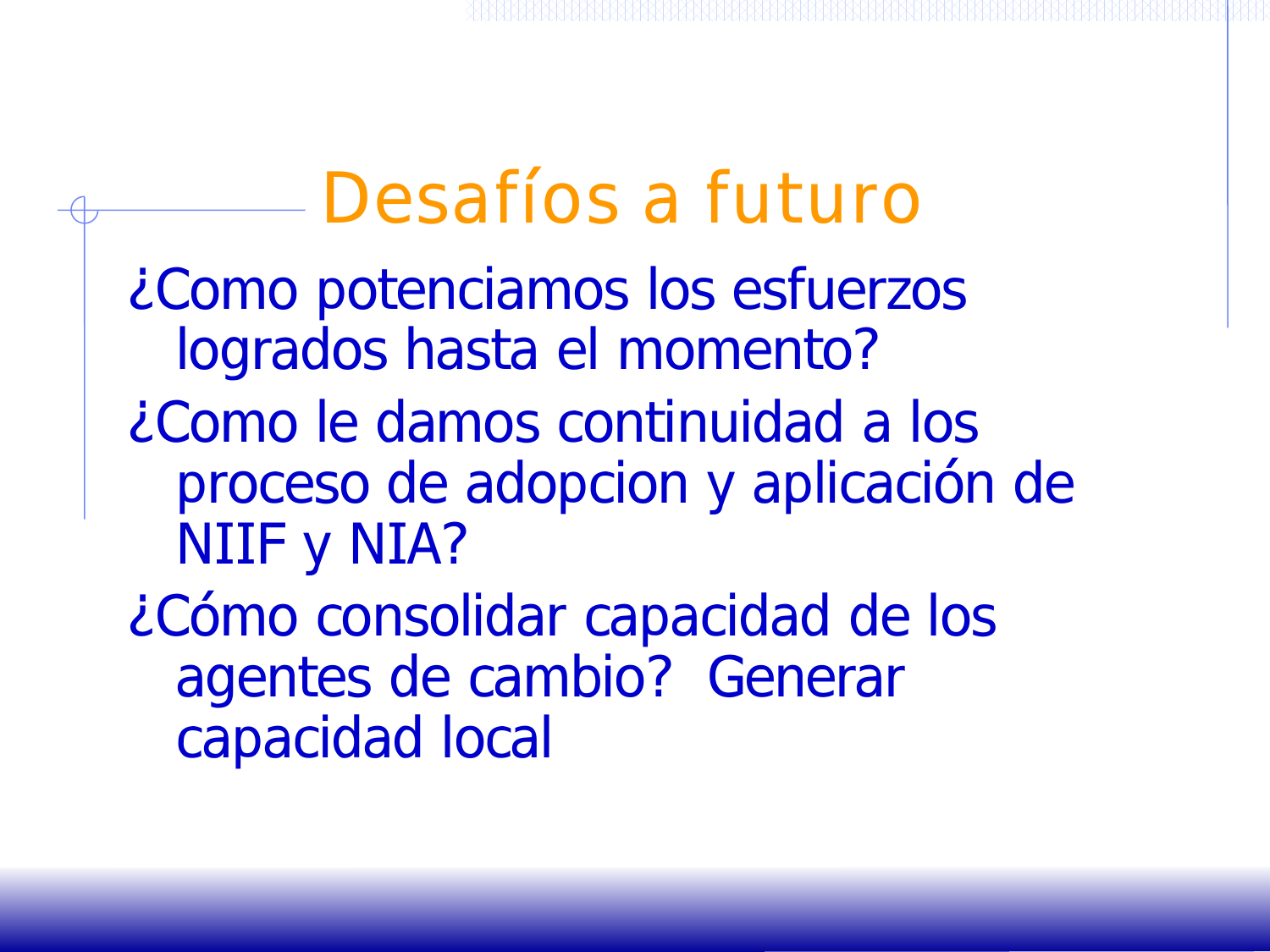

# Desafíos a futuro
¿Como potenciamos los esfuerzos logrados hasta el momento?
¿Como le damos continuidad a los proceso de adopcion y aplicación de NIIF y NIA?
¿Cómo consolidar capacidad de los agentes de cambio?  Generar capacidad local

23